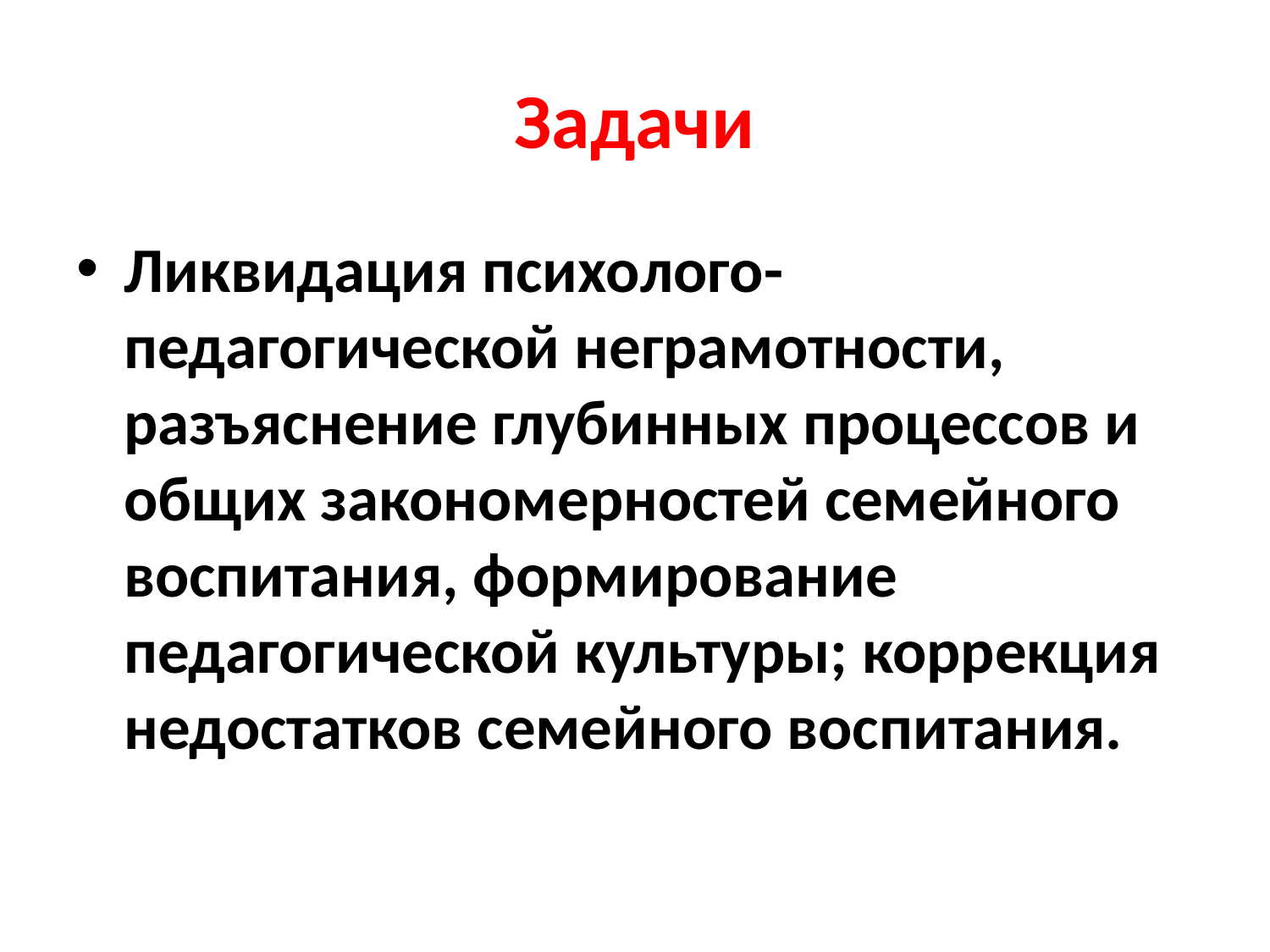

# Задачи
Ликвидация психолого- педагогической неграмотности, разъяснение глубинных процессов и общих закономерностей семейного воспитания, формирование педагогической культуры; коррекция недостатков семейного воспитания.